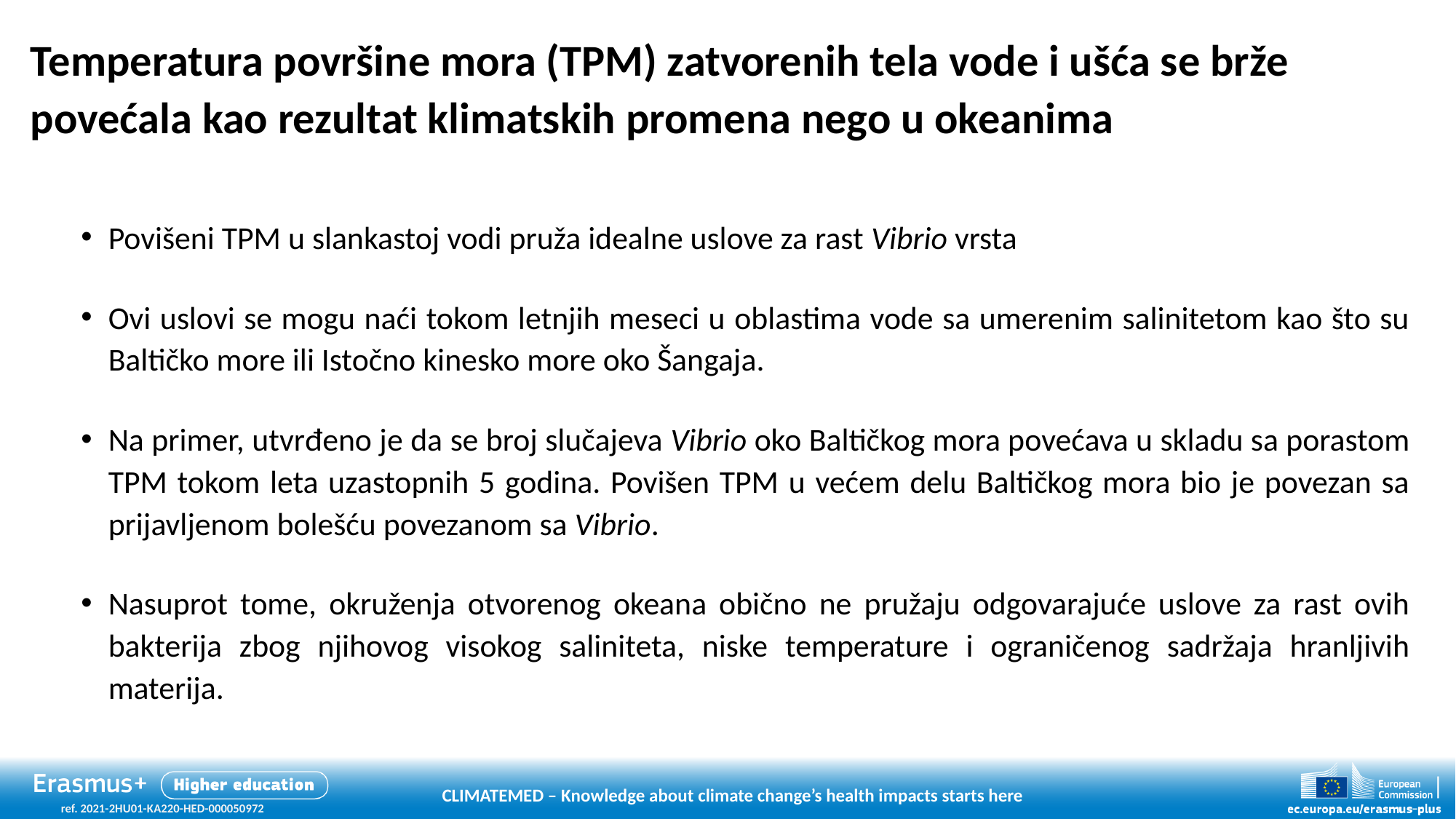

# Temperatura površine mora (TPM) zatvorenih tela vode i ušća se brže povećala kao rezultat klimatskih promena nego u okeanima
Povišeni TPM u slankastoj vodi pruža idealne uslove za rast Vibrio vrsta
Ovi uslovi se mogu naći tokom letnjih meseci u oblastima vode sa umerenim salinitetom kao što su Baltičko more ili Istočno kinesko more oko Šangaja.
Na primer, utvrđeno je da se broj slučajeva Vibrio oko Baltičkog mora povećava u skladu sa porastom TPM tokom leta uzastopnih 5 godina. Povišen TPM u većem delu Baltičkog mora bio je povezan sa prijavljenom bolešću povezanom sa Vibrio.
Nasuprot tome, okruženja otvorenog okeana obično ne pružaju odgovarajuće uslove za rast ovih bakterija zbog njihovog visokog saliniteta, niske temperature i ograničenog sadržaja hranljivih materija.